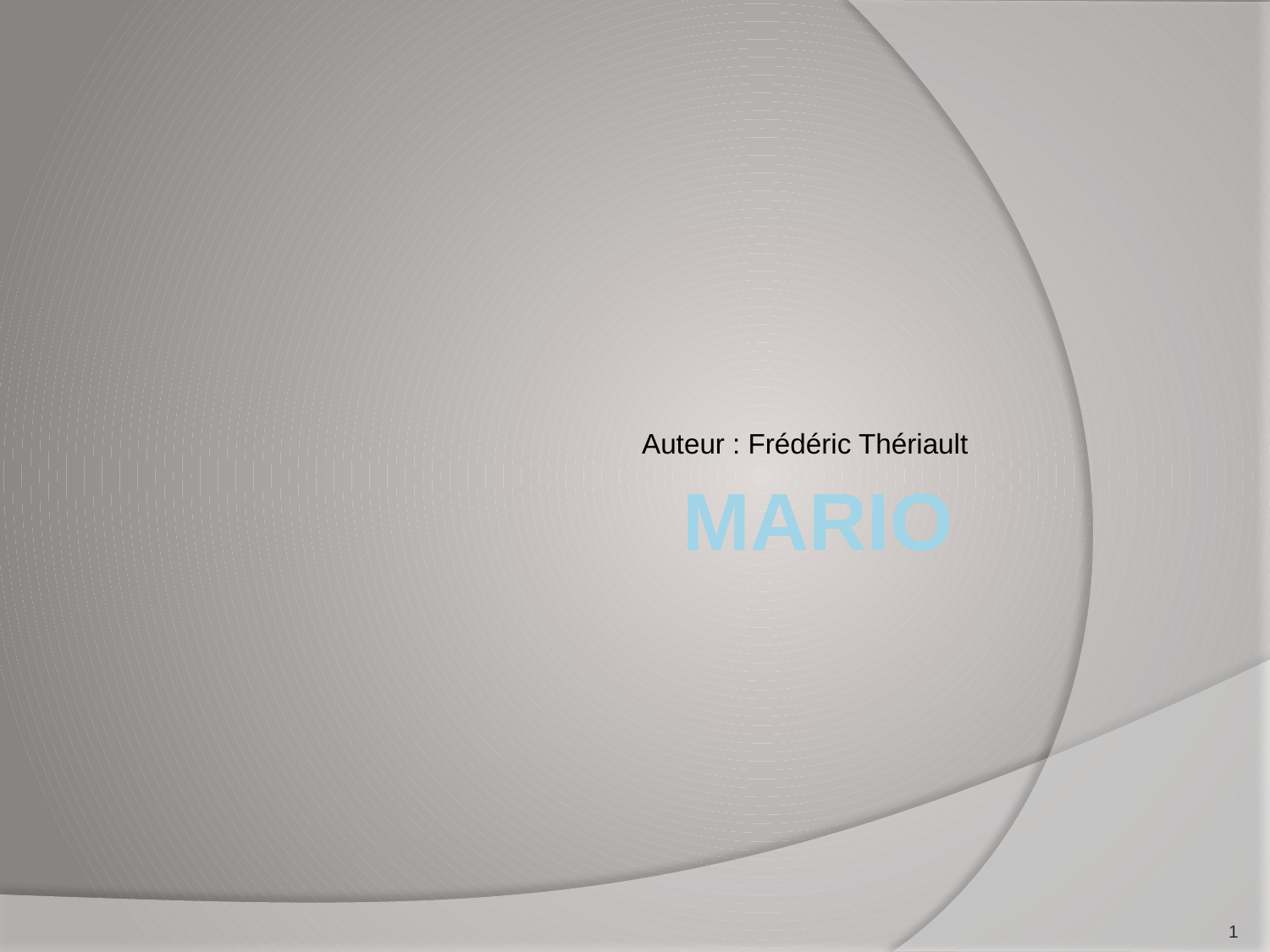

Auteur : Frédéric Thériault
# Mario
1